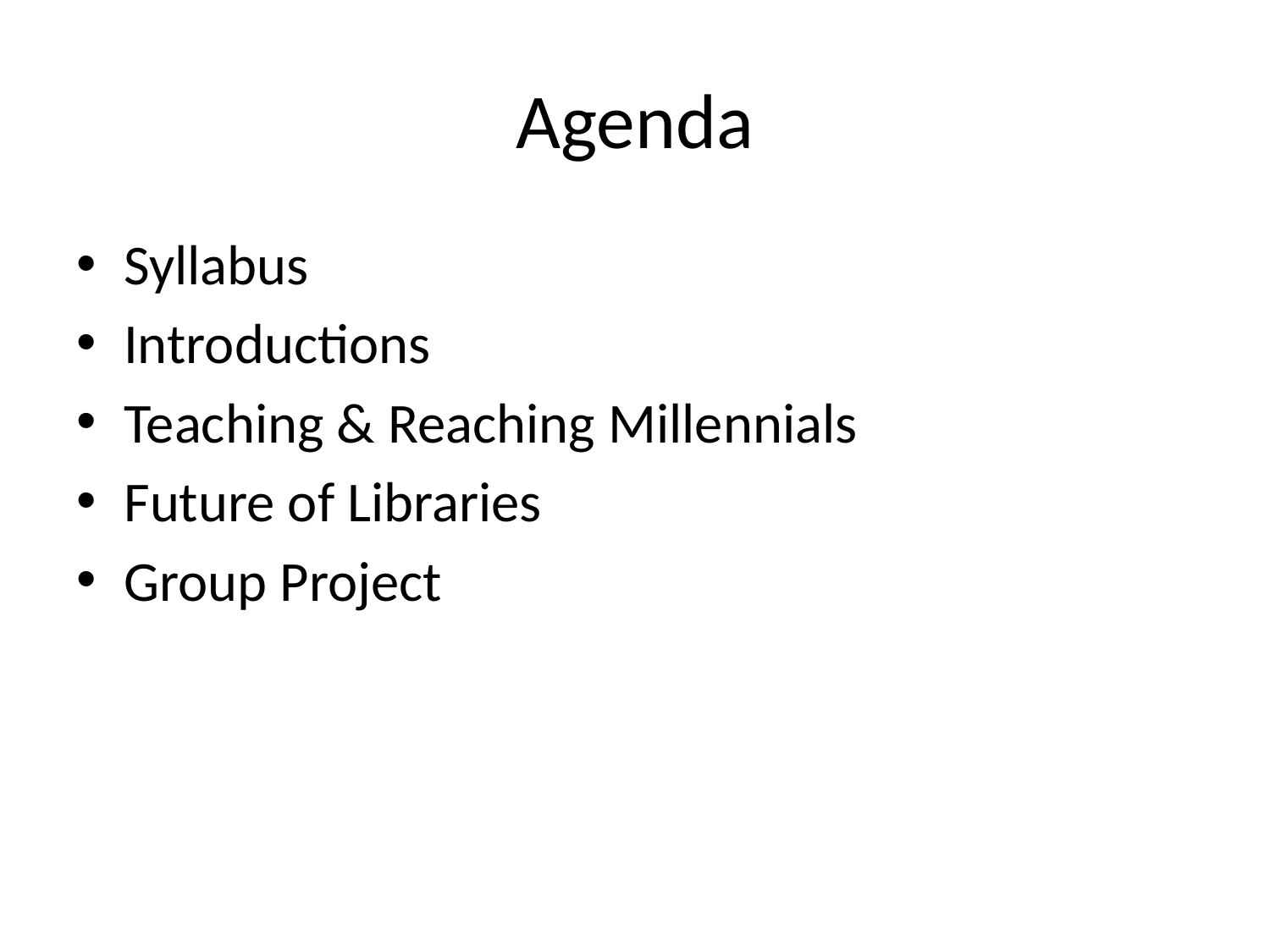

# Agenda
Syllabus
Introductions
Teaching & Reaching Millennials
Future of Libraries
Group Project